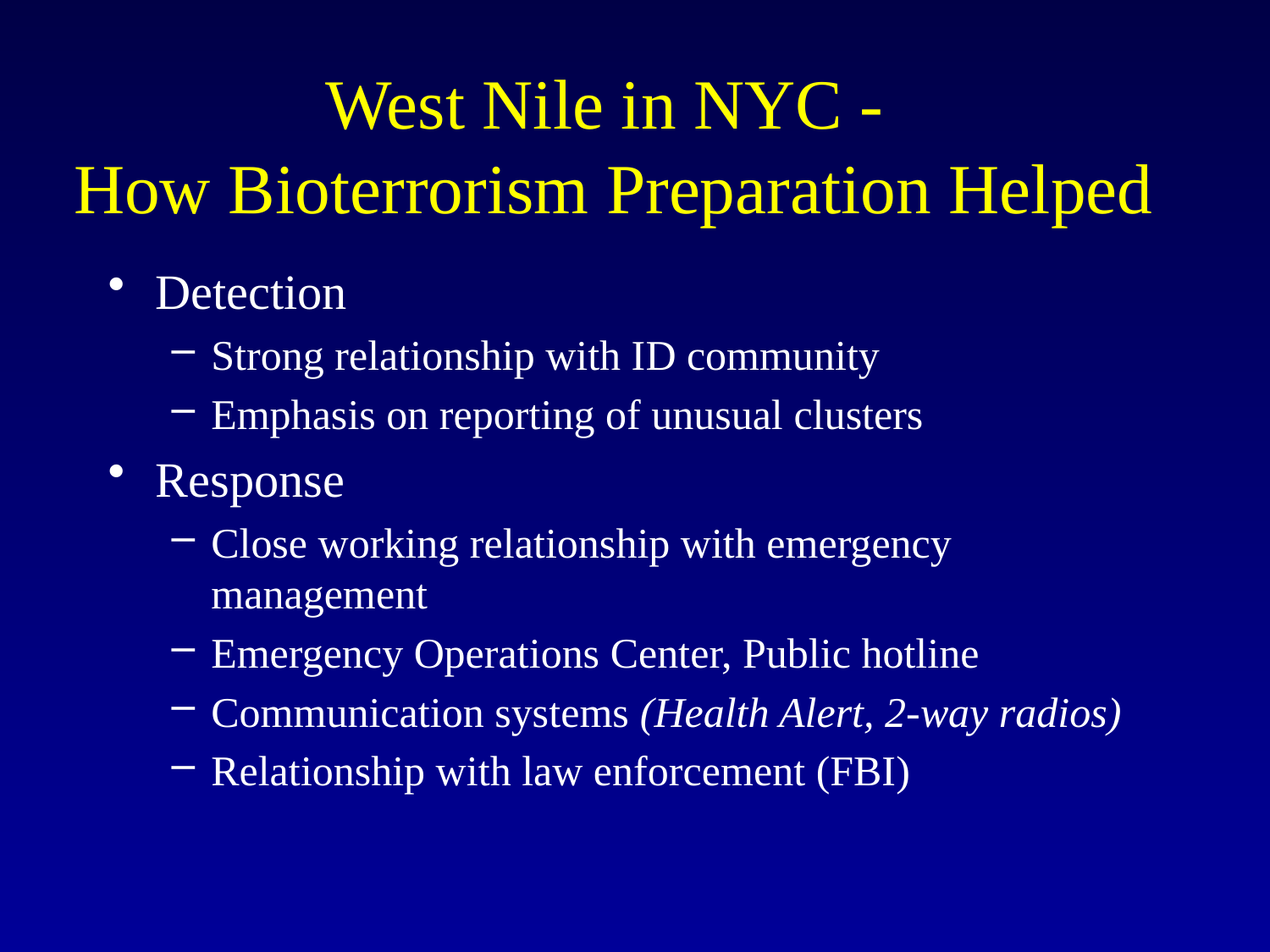

# West Nile in NYC - How Bioterrorism Preparation Helped
Detection
Strong relationship with ID community
Emphasis on reporting of unusual clusters
Response
Close working relationship with emergency management
Emergency Operations Center, Public hotline
Communication systems (Health Alert, 2-way radios)
Relationship with law enforcement (FBI)